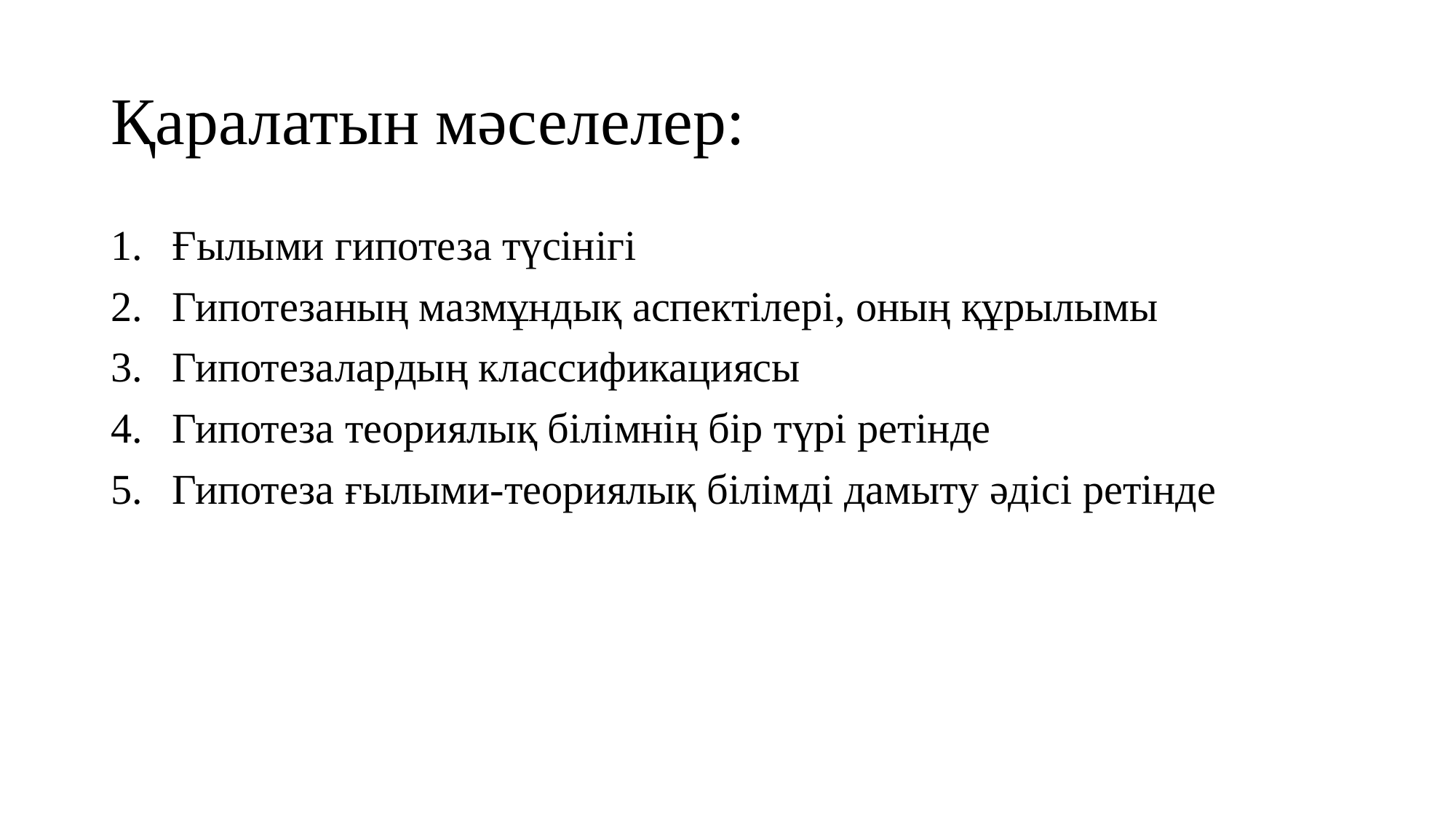

# Қаралатын мәселелер:
Ғылыми гипотеза түсінігі
Гипотезаның мазмұндық аспектілері, оның құрылымы
Гипотезалардың классификациясы
Гипотеза теориялық білімнің бір түрі ретінде
Гипотеза ғылыми-теориялық білімді дамыту әдісі ретінде